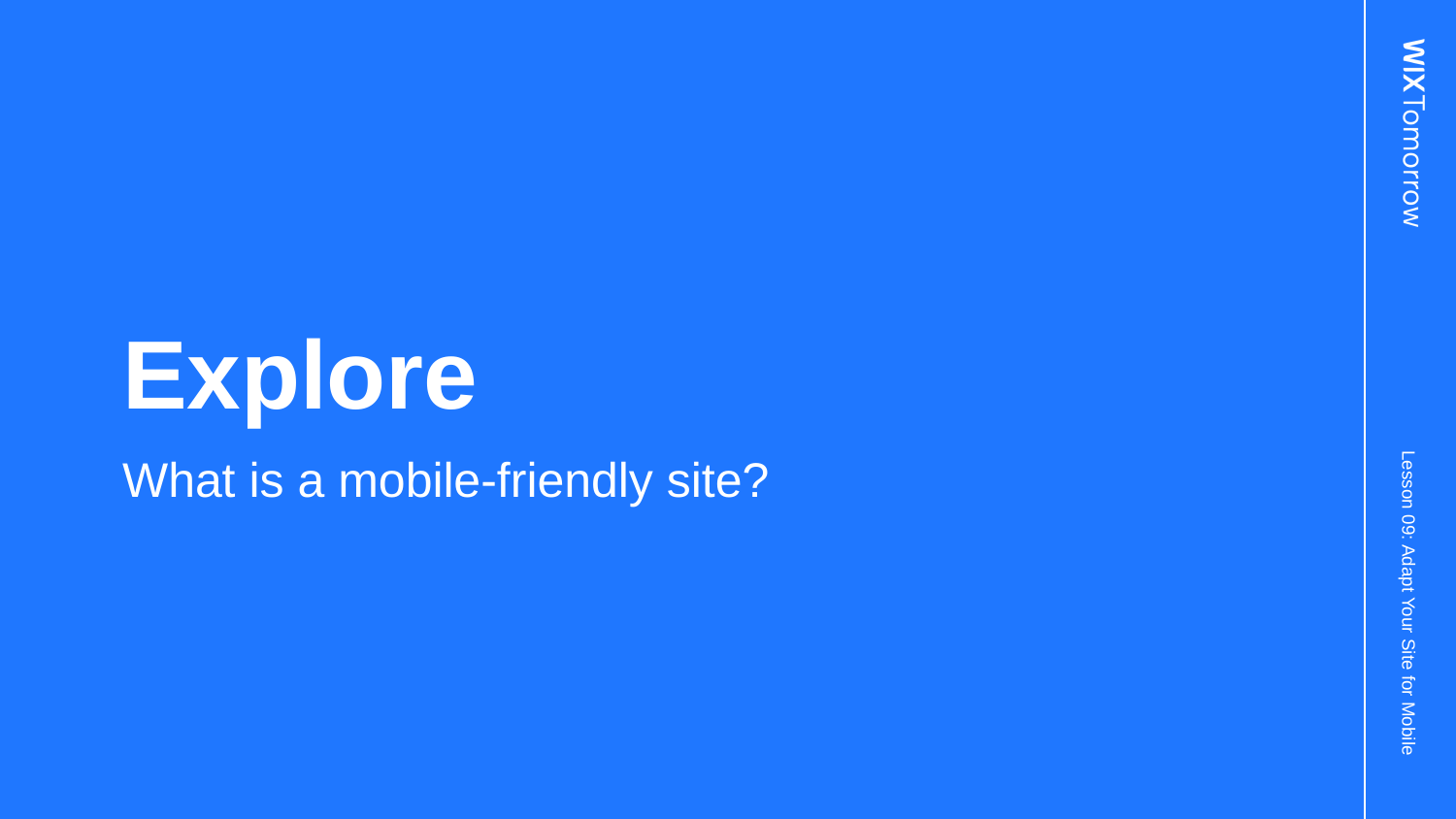

# Explore
What is a mobile-friendly site?